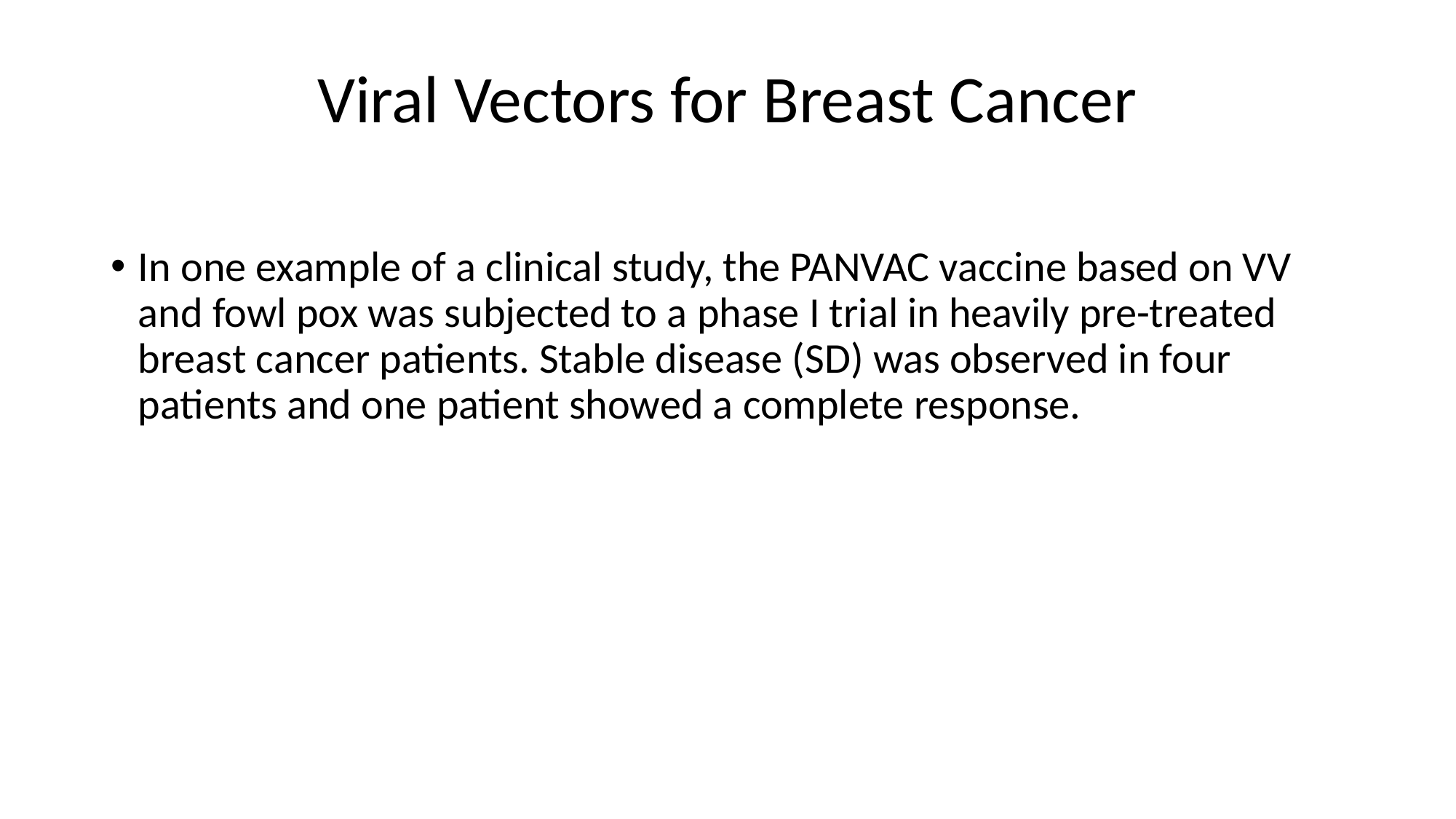

# Viral Vectors for Breast Cancer
In one example of a clinical study, the PANVAC vaccine based on VV and fowl pox was subjected to a phase I trial in heavily pre-treated breast cancer patients. Stable disease (SD) was observed in four patients and one patient showed a complete response.